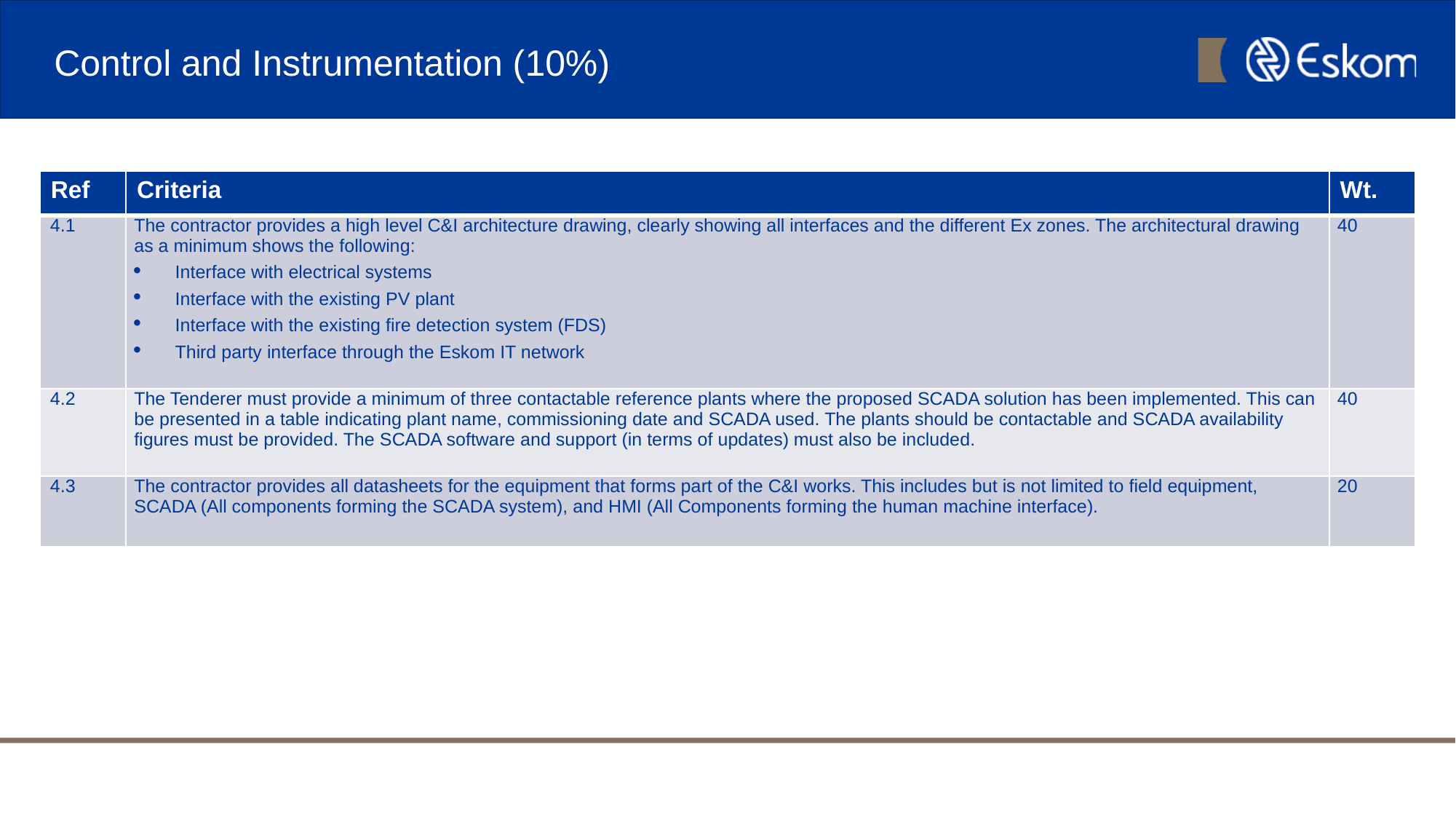

# Control and Instrumentation (10%)
| Ref | Criteria | Wt. |
| --- | --- | --- |
| 4.1 | The contractor provides a high level C&I architecture drawing, clearly showing all interfaces and the different Ex zones. The architectural drawing as a minimum shows the following: Interface with electrical systems Interface with the existing PV plant Interface with the existing fire detection system (FDS) Third party interface through the Eskom IT network | 40 |
| 4.2 | The Tenderer must provide a minimum of three contactable reference plants where the proposed SCADA solution has been implemented. This can be presented in a table indicating plant name, commissioning date and SCADA used. The plants should be contactable and SCADA availability figures must be provided. The SCADA software and support (in terms of updates) must also be included. | 40 |
| 4.3 | The contractor provides all datasheets for the equipment that forms part of the C&I works. This includes but is not limited to field equipment, SCADA (All components forming the SCADA system), and HMI (All Components forming the human machine interface). | 20 |